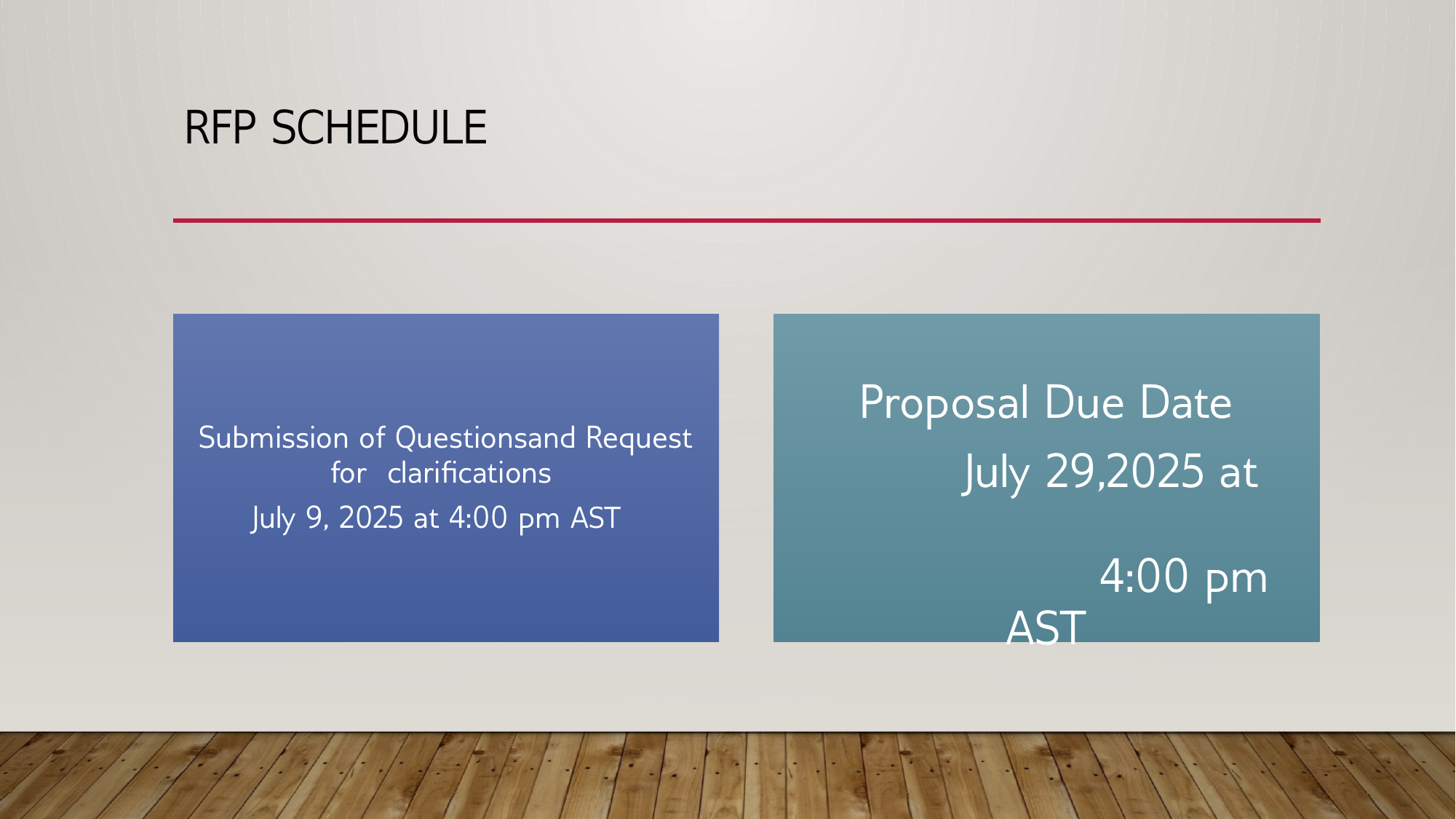

# RFP SCHEDULE
Submission of Questionsand Request for  clarifications
July 9, 2025 at 4:00 pm AST

Proposal Due Date
          July 29,2025 at 				                         4:00 pm AST